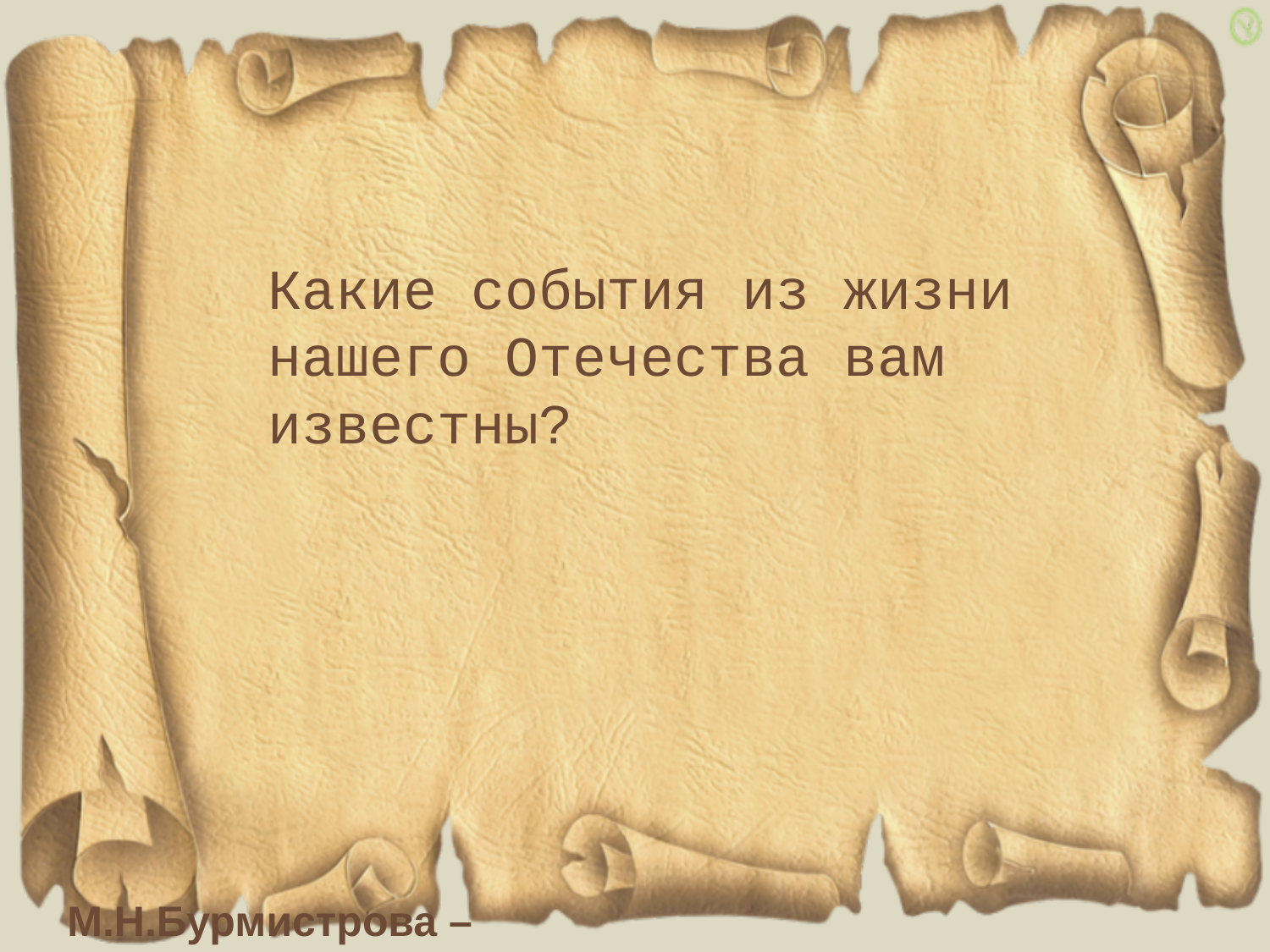

Какие события из жизни нашего Отечества вам известны?